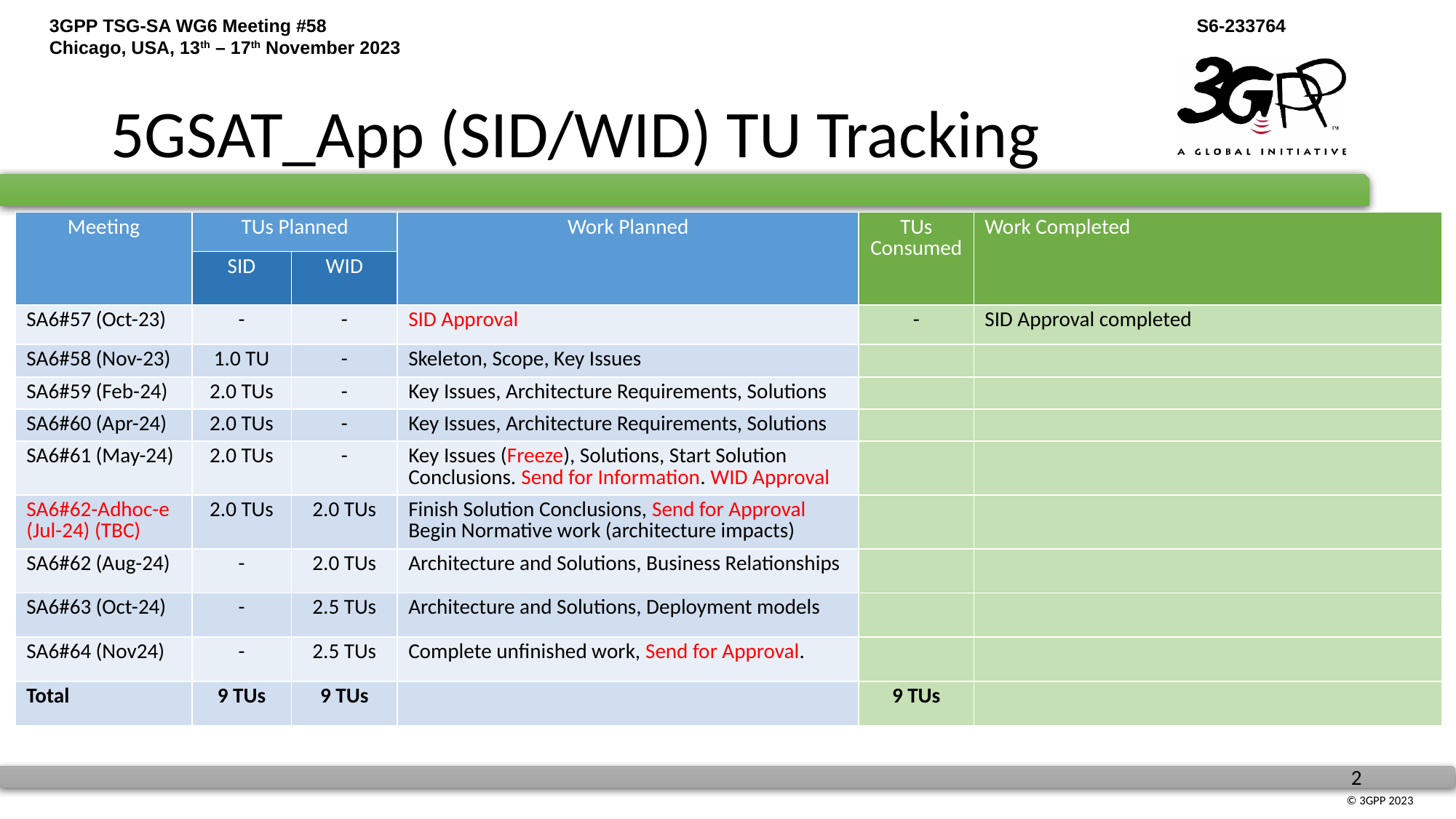

# 5GSAT_App (SID/WID) TU Tracking
| Meeting | TUs Planned |  | Work Planned | TUs Consumed | Work Completed |
| --- | --- | --- | --- | --- | --- |
|  | SID | WID |  |  |  |
| SA6#57 (Oct-23) | - | - | SID Approval | - | SID Approval completed |
| SA6#58 (Nov-23) | 1.0 TU | - | Skeleton, Scope, Key Issues |  |  |
| SA6#59 (Feb-24) | 2.0 TUs | - | Key Issues, Architecture Requirements, Solutions |  |  |
| SA6#60 (Apr-24) | 2.0 TUs | - | Key Issues, Architecture Requirements, Solutions |  |  |
| SA6#61 (May-24) | 2.0 TUs | - | Key Issues (Freeze), Solutions, Start Solution Conclusions. Send for Information. WID Approval |  |  |
| SA6#62-Adhoc-e (Jul-24) (TBC) | 2.0 TUs | 2.0 TUs | Finish Solution Conclusions, Send for Approval Begin Normative work (architecture impacts) |  |  |
| SA6#62 (Aug-24) | - | 2.0 TUs | Architecture and Solutions, Business Relationships |  |  |
| SA6#63 (Oct-24) | - | 2.5 TUs | Architecture and Solutions, Deployment models |  |  |
| SA6#64 (Nov24) | - | 2.5 TUs | Complete unfinished work, Send for Approval. |  |  |
| Total | 9 TUs | 9 TUs |  | 9 TUs |  |